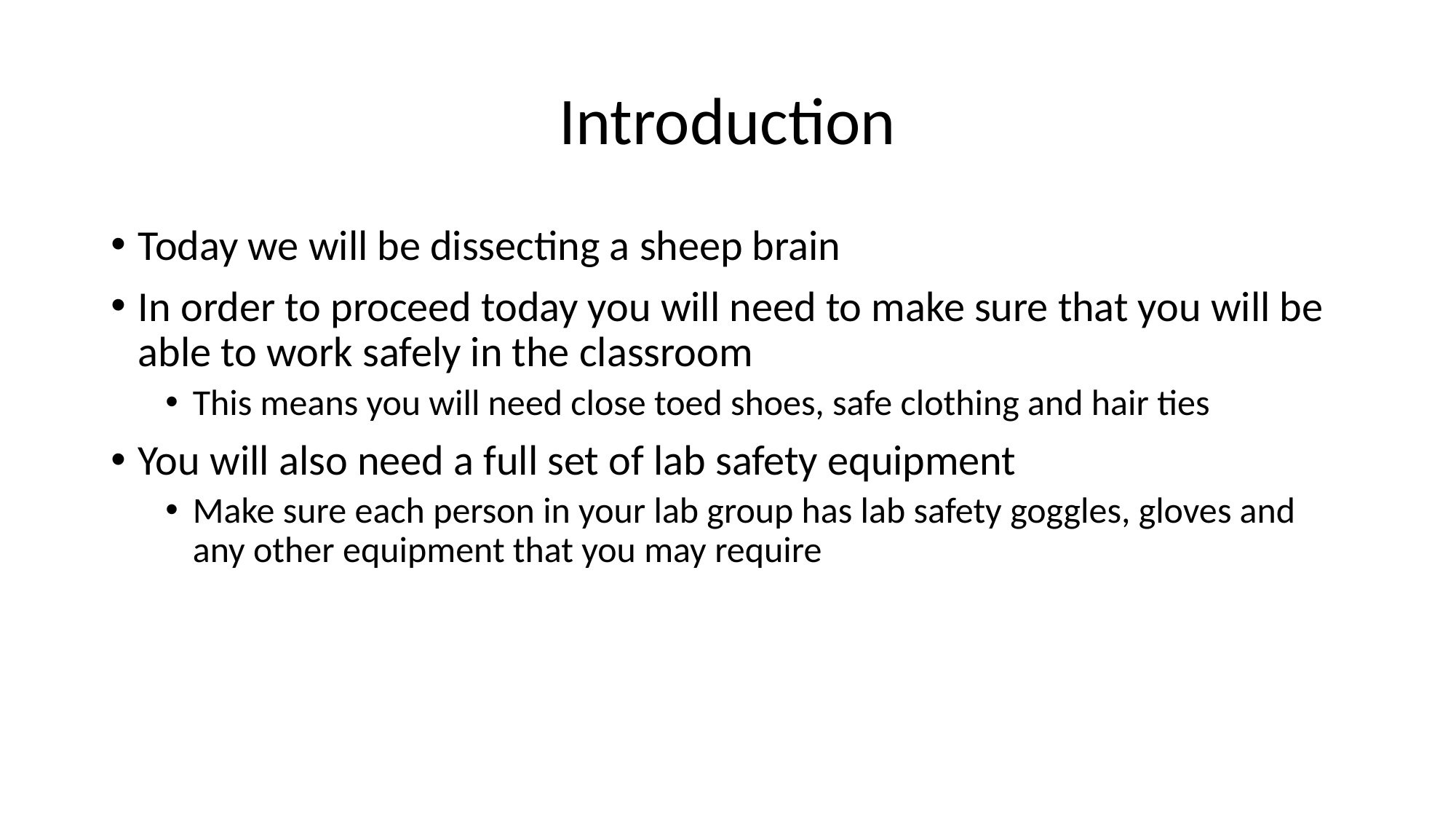

# Introduction
Today we will be dissecting a sheep brain
In order to proceed today you will need to make sure that you will be able to work safely in the classroom
This means you will need close toed shoes, safe clothing and hair ties
You will also need a full set of lab safety equipment
Make sure each person in your lab group has lab safety goggles, gloves and any other equipment that you may require